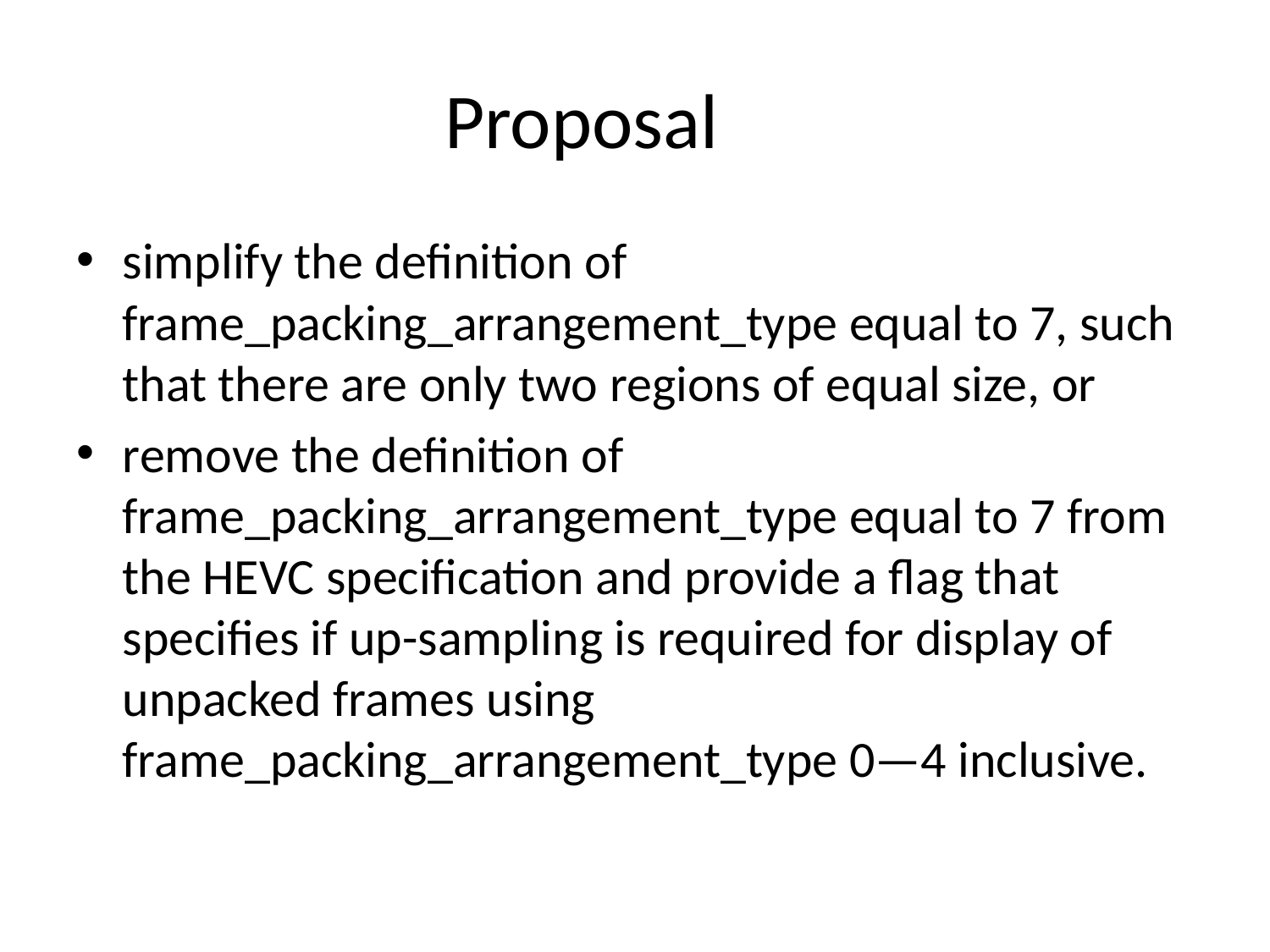

# Proposal
simplify the definition of frame_packing_arrangement_type equal to 7, such that there are only two regions of equal size, or
remove the definition of frame_packing_arrangement_type equal to 7 from the HEVC specification and provide a flag that specifies if up-sampling is required for display of unpacked frames using frame_packing_arrangement_type 0—4 inclusive.